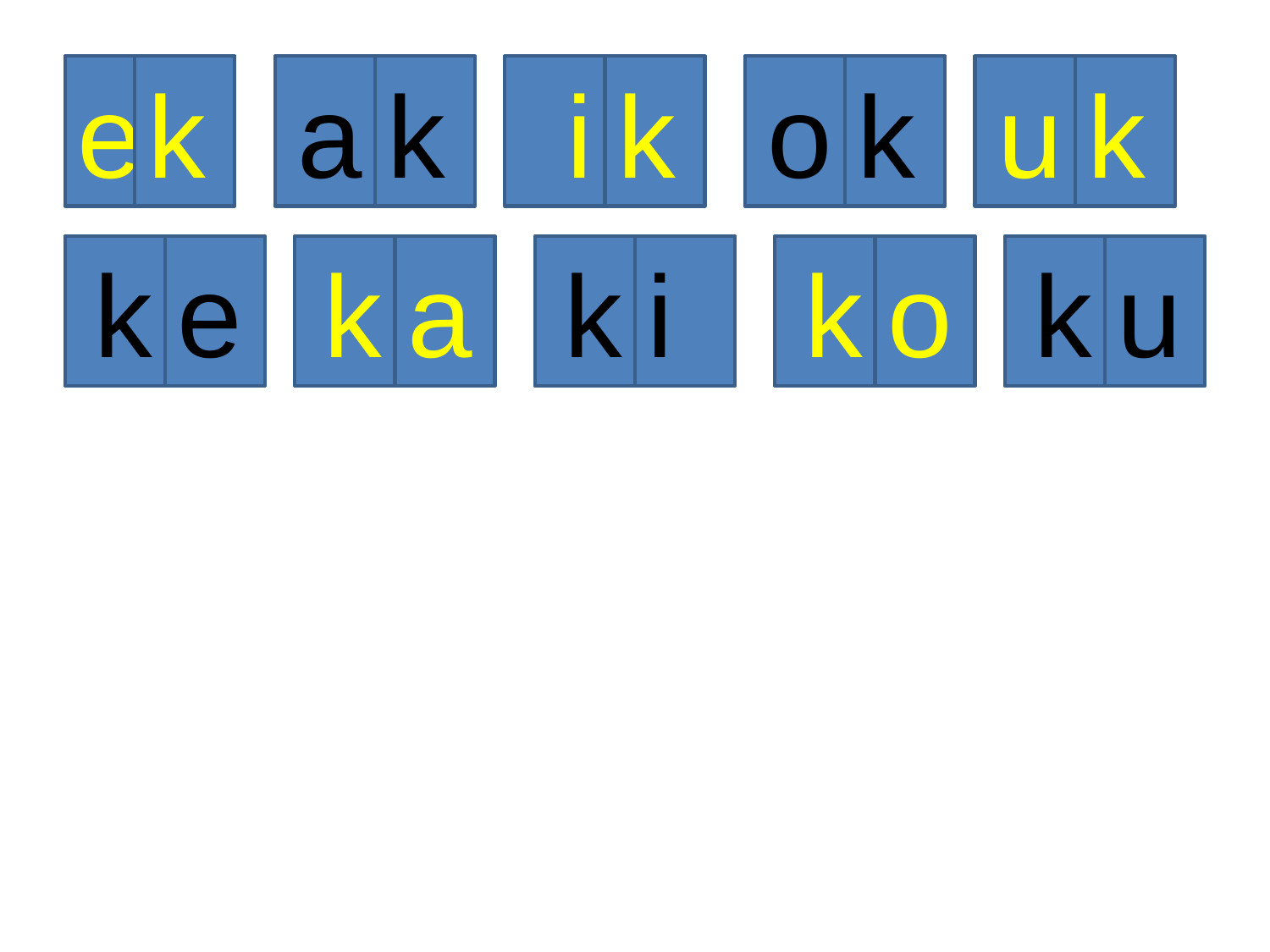

e
k
a
k
i
k
o
k
u
k
k
e
k
a
k
i
k
o
k
u